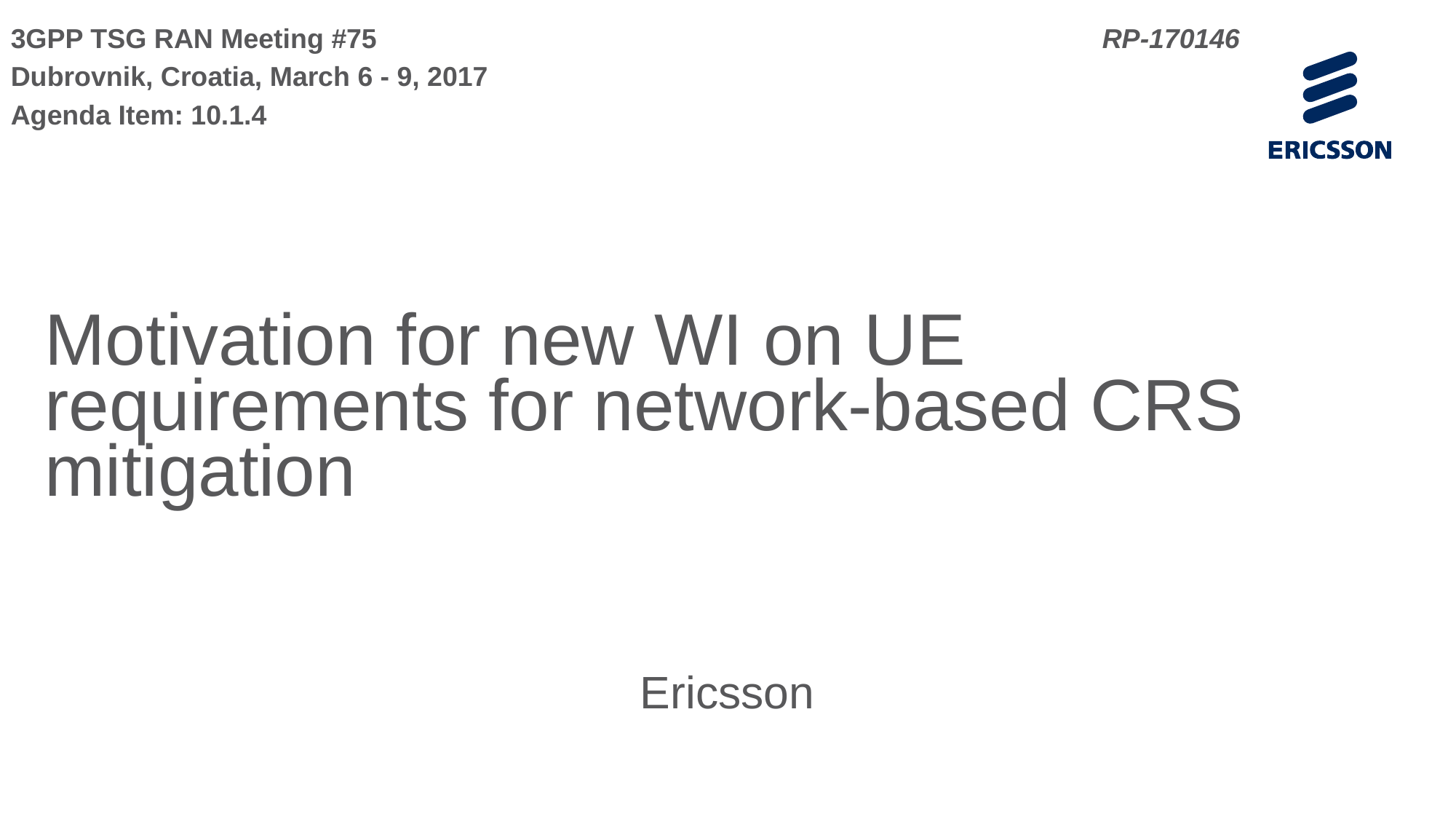

3GPP TSG RAN Meeting #75 							RP-170146
Dubrovnik, Croatia, March 6 - 9, 2017
Agenda Item: 10.1.4
# Motivation for new WI on UE requirements for network-based CRS mitigation
Ericsson